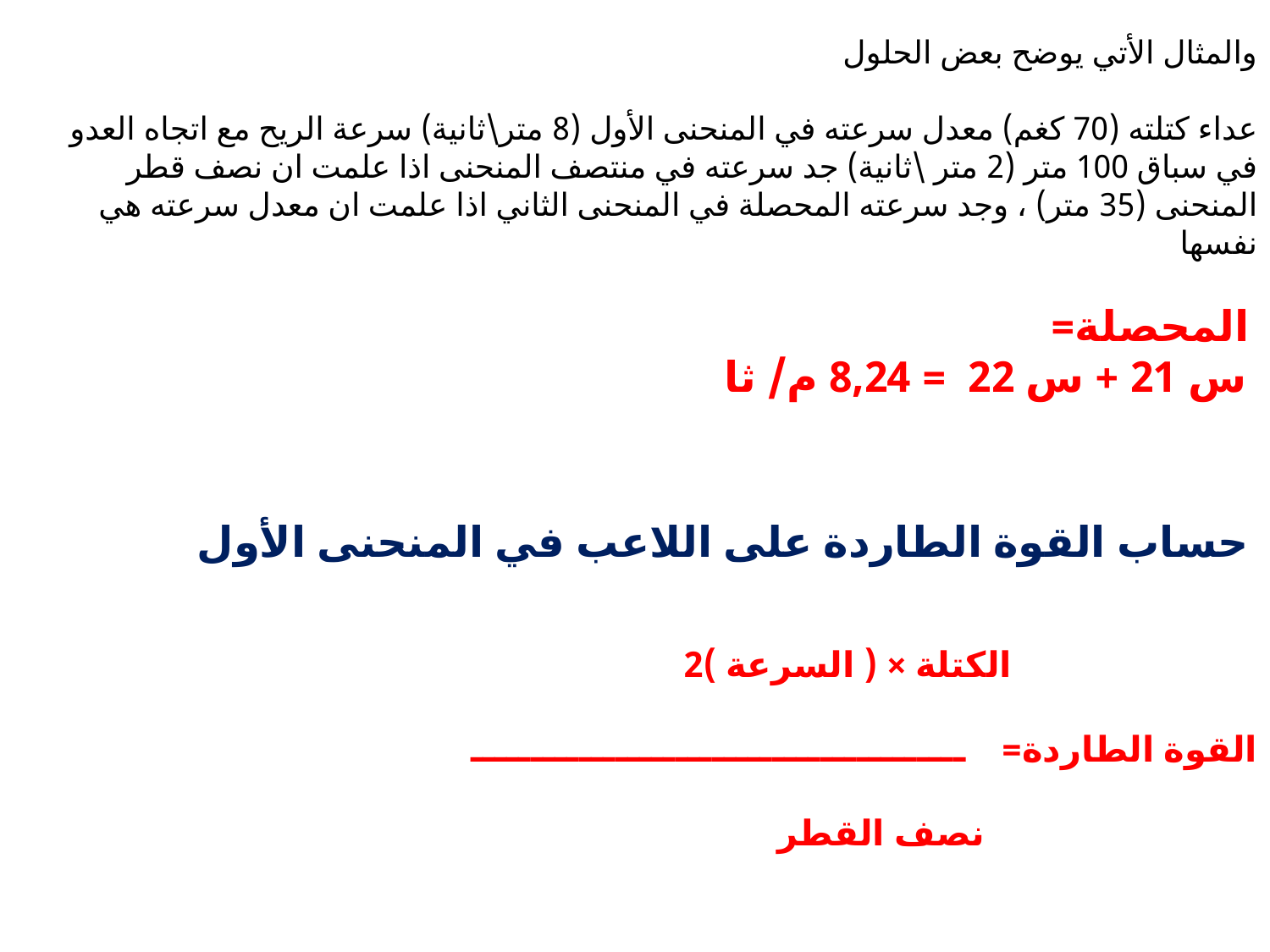

والمثال الأتي يوضح بعض الحلول

عداء كتلته (70 كغم) معدل سرعته في المنحنى الأول (8 متر\ثانية) سرعة الريح مع اتجاه العدو في سباق 100 متر (2 متر \ثانية) جد سرعته في منتصف المنحنى اذا علمت ان نصف قطر المنحنى (35 متر) ، وجد سرعته المحصلة في المنحنى الثاني اذا علمت ان معدل سرعته هي نفسها

 المحصلة=
 س 21 + س 22  = 8,24 م/ ثا

 حساب القوة الطاردة على اللاعب في المنحنى الأول

                           الكتلة × ( السرعة )2

القوة الطاردة=    ـــــــــــــــــــــــــــــــــــــــــ

                              نصف القطر